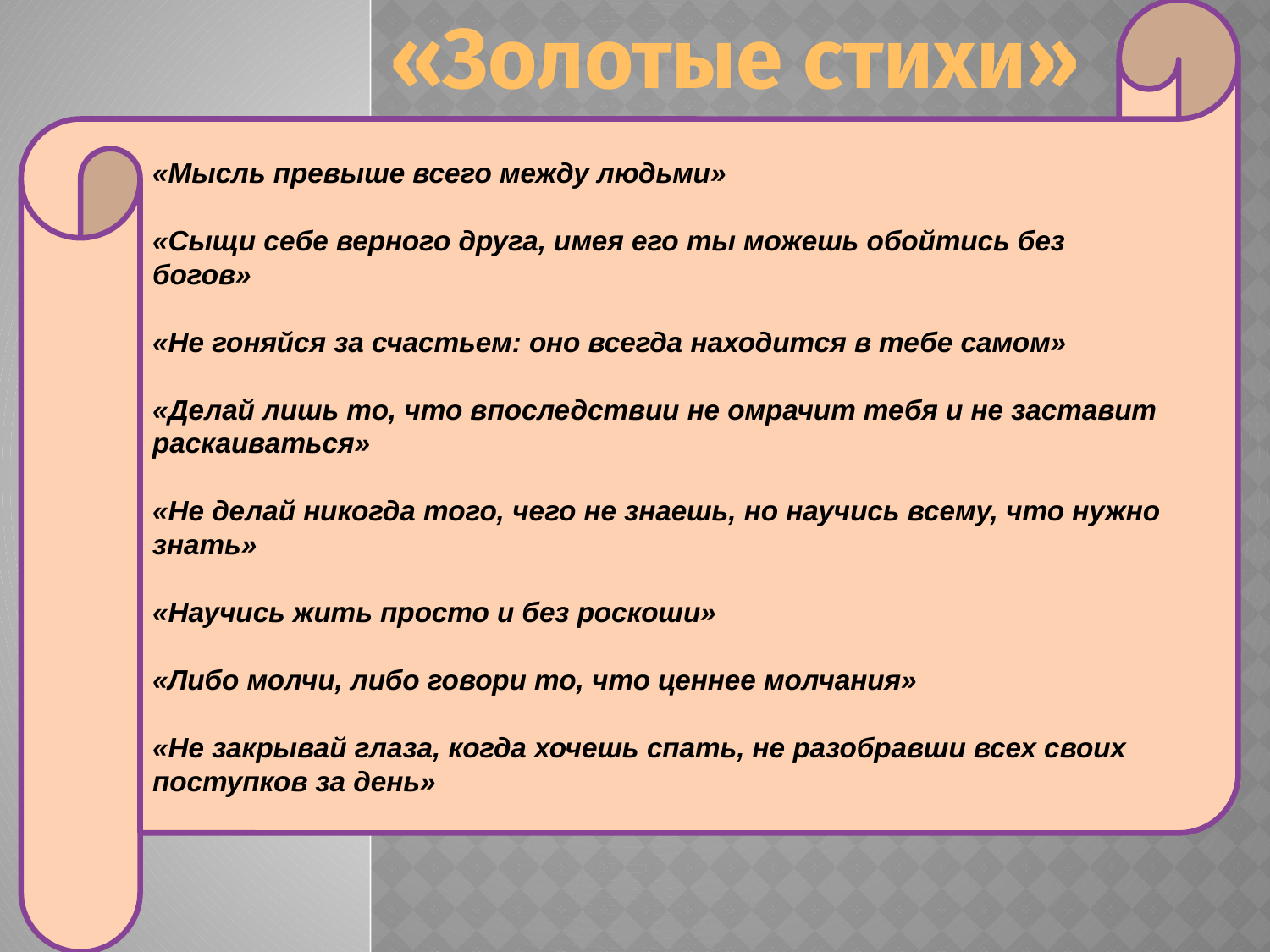

«Мысль превыше всего между людьми»

«Сыщи себе верного друга, имея его ты можешь обойтись без богов»

«Не гоняйся за счастьем: оно всегда находится в тебе самом»

«Делай лишь то, что впоследствии не омрачит тебя и не заставит раскаиваться»

«Не делай никогда того, чего не знаешь, но научись всему, что нужно знать»

«Научись жить просто и без роскоши»

«Либо молчи, либо говори то, что ценнее молчания»

«Не закрывай глаза, когда хочешь спать, не разобравши всех своих поступков за день»
# «Золотые стихи»